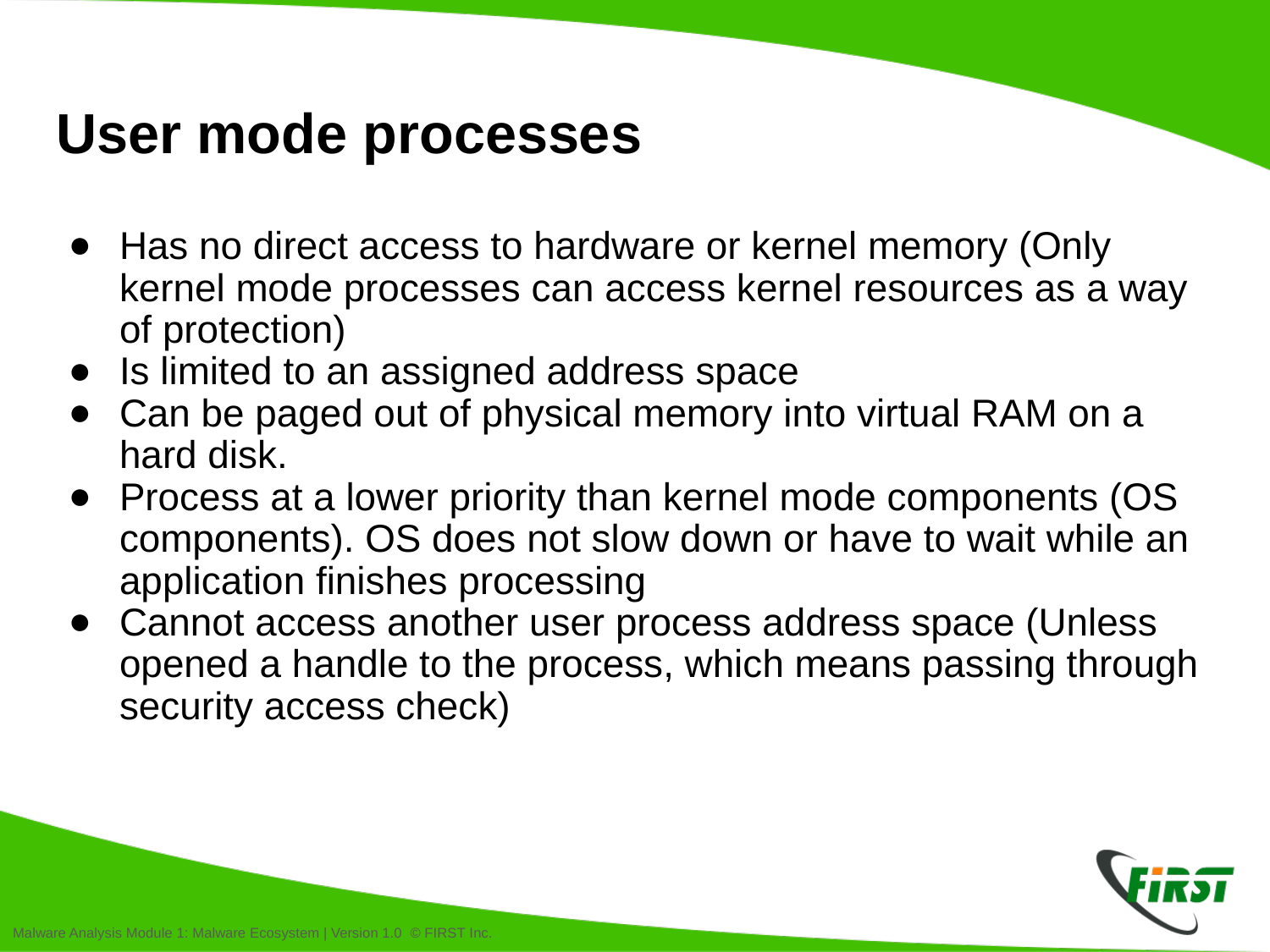

# User mode processes
Has no direct access to hardware or kernel memory (Only kernel mode processes can access kernel resources as a way of protection)
Is limited to an assigned address space
Can be paged out of physical memory into virtual RAM on a hard disk.
Process at a lower priority than kernel mode components (OS components). OS does not slow down or have to wait while an application finishes processing
Cannot access another user process address space (Unless opened a handle to the process, which means passing through security access check)